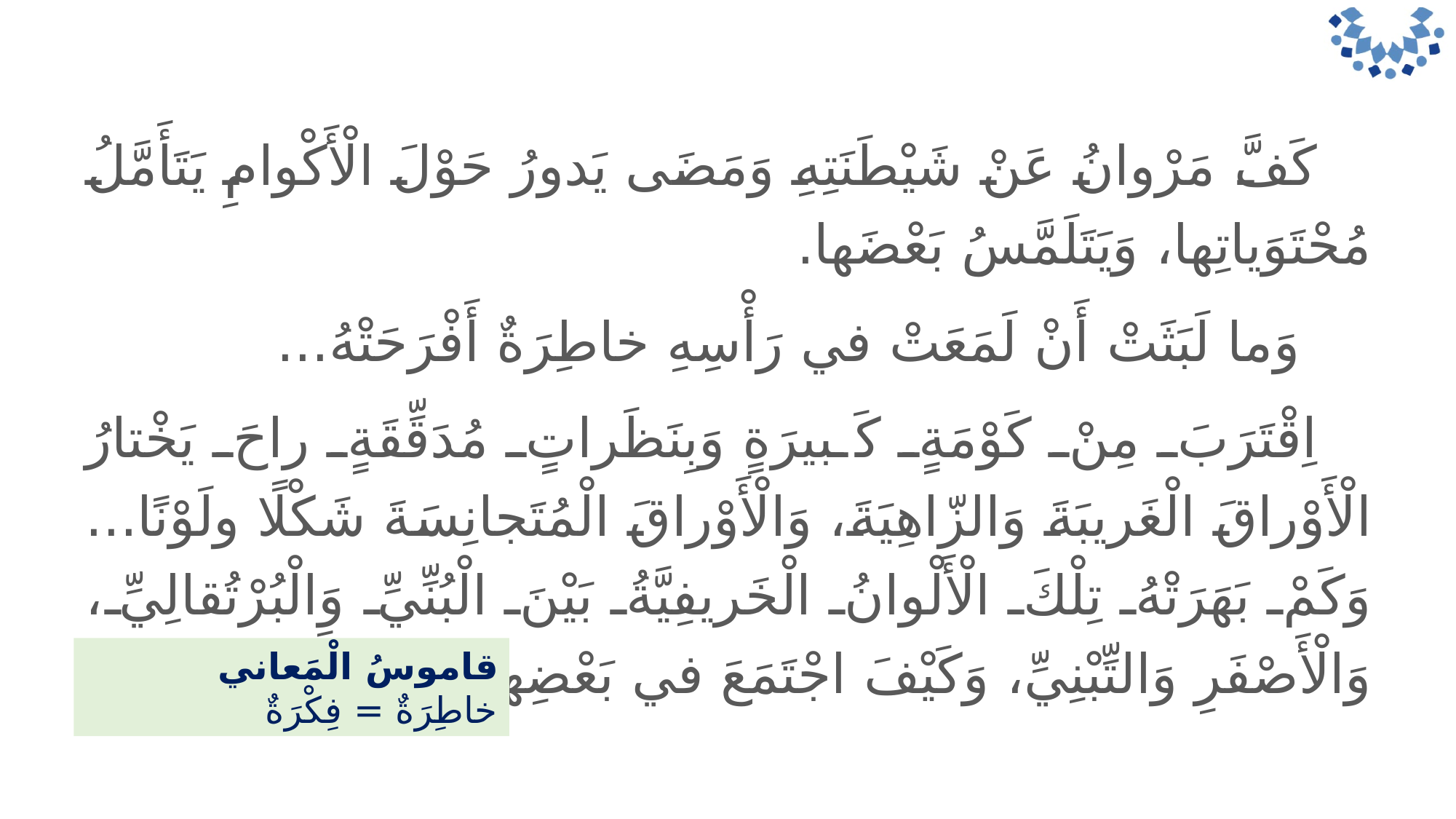

كَفَّ مَرْوانُ عَنْ شَيْطَنَتِهِ وَمَضَى يَدورُ حَوْلَ الْأَكْوامِ يَتَأَمَّلُ مُحْتَوَياتِها، وَيَتَلَمَّسُ بَعْضَها.
 وَما لَبَثَتْ أَنْ لَمَعَتْ في رَأْسِهِ خاطِرَةٌ أَفْرَحَتْهُ...
اِقْتَرَبَ مِنْ كَوْمَةٍ كَبيرَةٍ وَبِنَظَراتٍ مُدَقِّقَةٍ راحَ يَخْتارُ الْأَوْراقَ الْغَريبَةَ وَالزّاهِيَةَ، وَالْأَوْراقَ الْمُتَجانِسَةَ شَكْلًا ولَوْنًا... وَكَمْ بَهَرَتْهُ تِلْكَ الْأَلْوانُ الْخَريفِيَّةُ بَيْنَ الْبُنِّيِّ وَالْبُرْتُقالِيِّ، وَالْأَصْفَرِ وَالتِّبْنِيِّ، وَكَيْفَ اجْتَمَعَ في بَعْضِها لَوْنانِ أَوْ ثَلاثَةٌ!
قاموسُ الْمَعاني
خاطِرَةٌ = فِكْرَةٌ